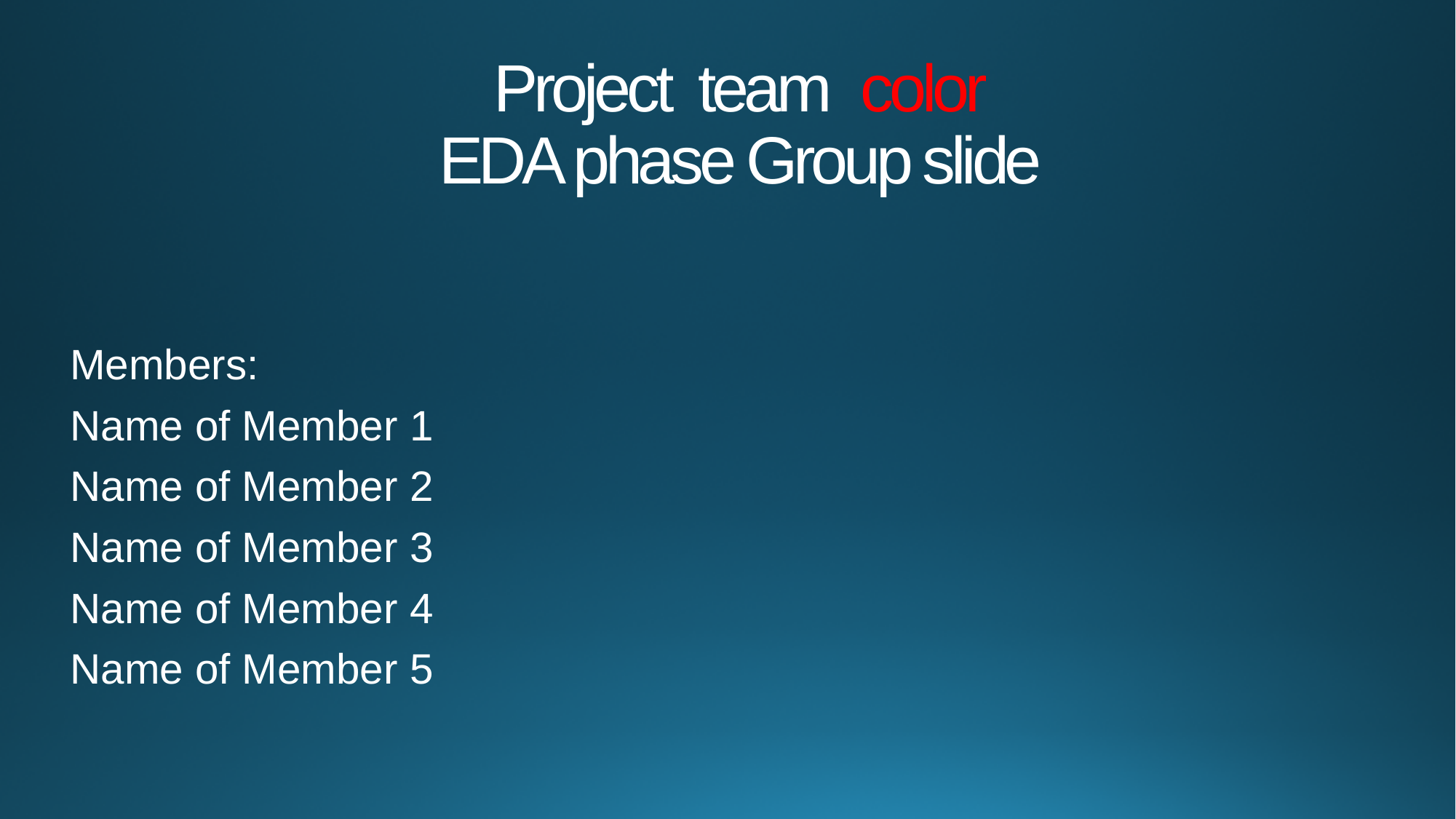

# Project  team  color EDA phase Group slide
Members:
Name of Member 1
Name of Member 2
Name of Member 3
Name of Member 4
Name of Member 5